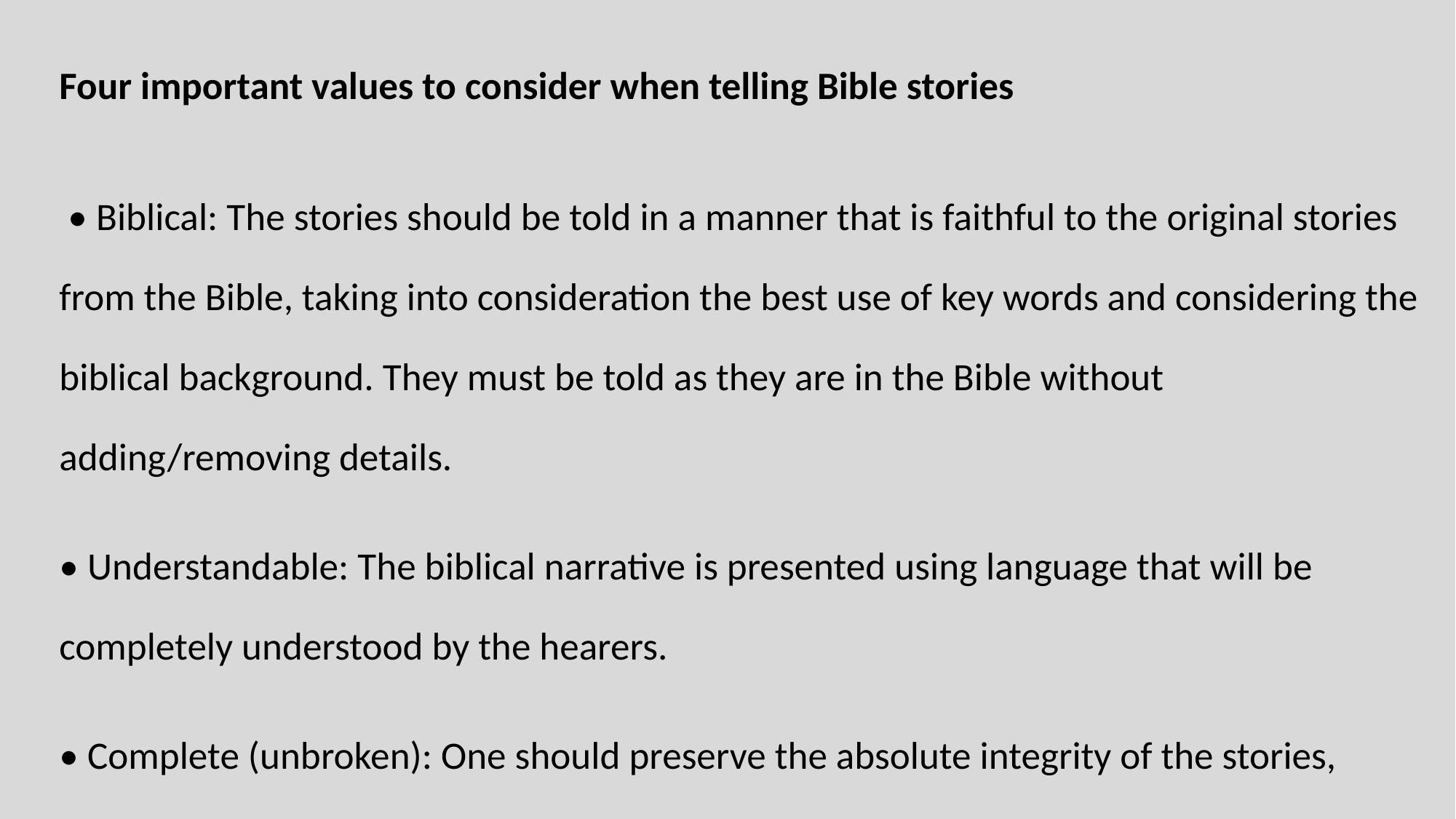

Four important values to consider when telling Bible stories

 • Biblical: The stories should be told in a manner that is faithful to the original stories from the Bible, taking into consideration the best use of key words and considering the biblical background. They must be told as they are in the Bible without adding/removing details.

• Understandable: The biblical narrative is presented using language that will be completely understood by the hearers.

• Complete (unbroken): One should preserve the absolute integrity of the stories, presenting them without breaking the flow of the narrative in order to provide explanation.

• Reproducible: A principal purpose is that the hearers can reproduce stories faithful to the biblical narrative and tell them to others.